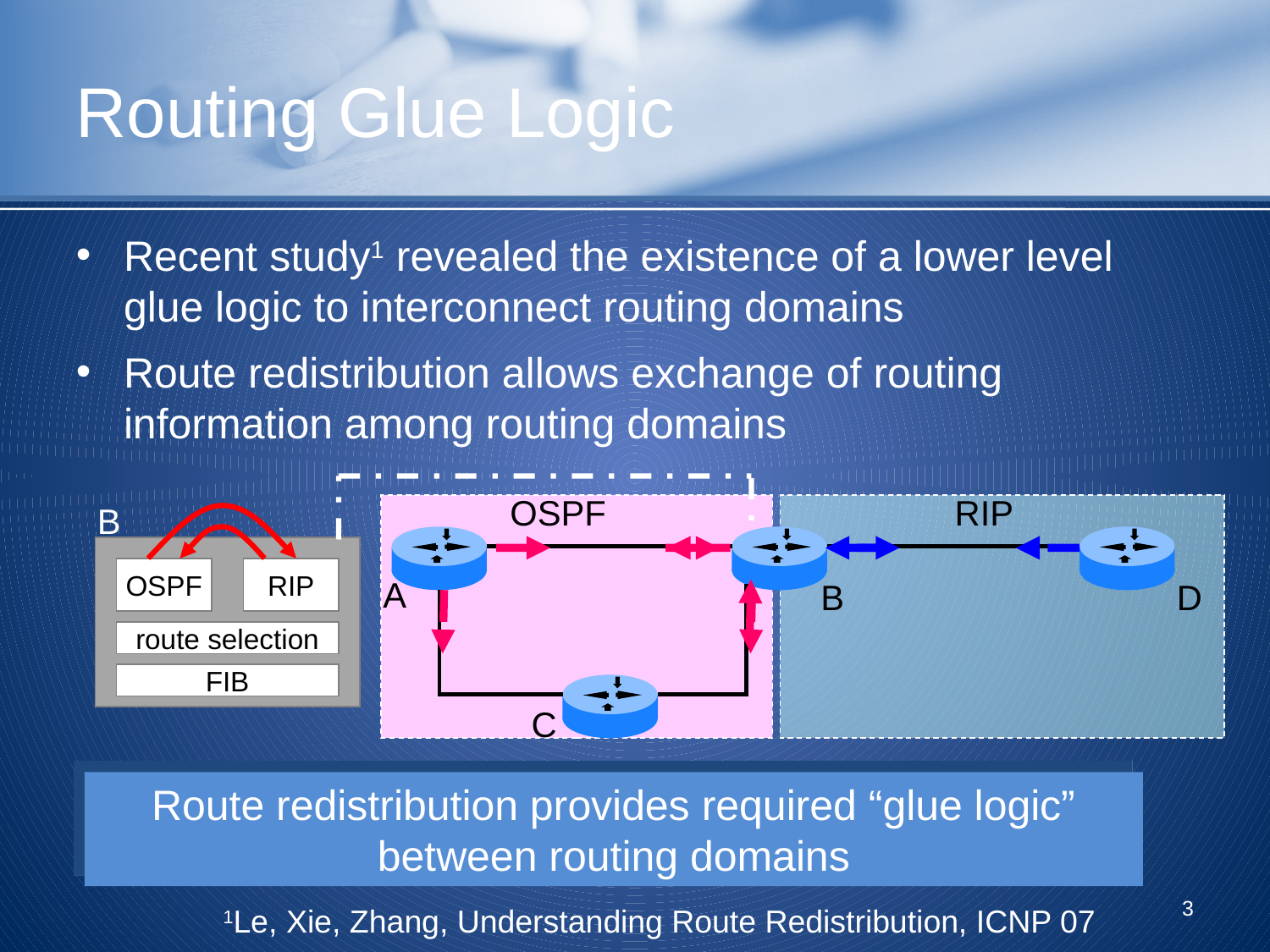

# Routing Glue Logic
Recent study1 revealed the existence of a lower level glue logic to interconnect routing domains
Route redistribution allows exchange of routing information among routing domains

B

OSPF
RIP
route selection
FIB
OSPF
RIP

A
B
D

C
Route redistribution provides required “glue logic” between routing domains
3
1Le, Xie, Zhang, Understanding Route Redistribution, ICNP 07